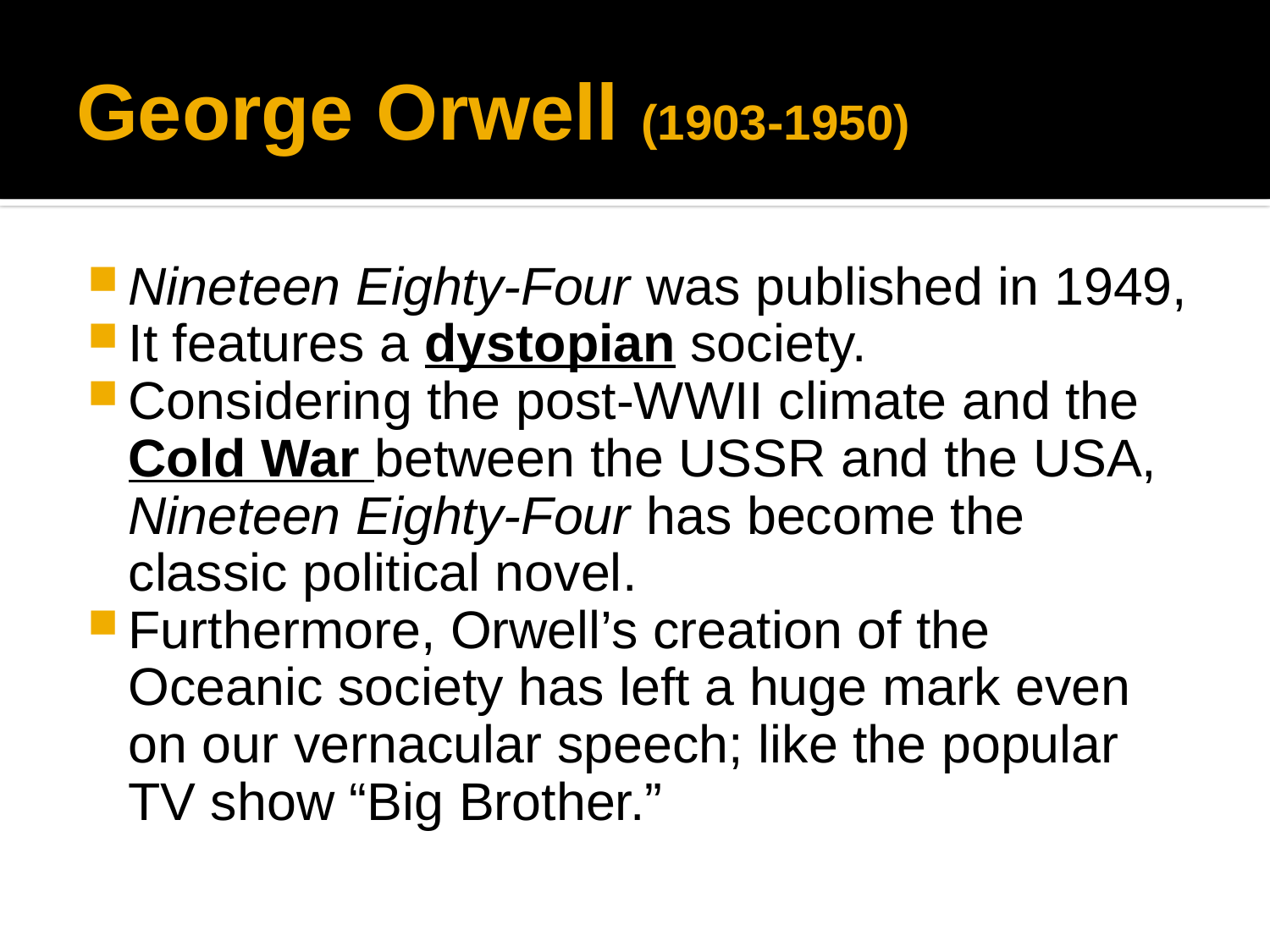

# George Orwell (1903-1950)
Nineteen Eighty-Four was published in 1949,
It features a dystopian society.
Considering the post-WWII climate and the Cold War between the USSR and the USA, Nineteen Eighty-Four has become the classic political novel.
Furthermore, Orwell’s creation of the Oceanic society has left a huge mark even on our vernacular speech; like the popular TV show “Big Brother.”